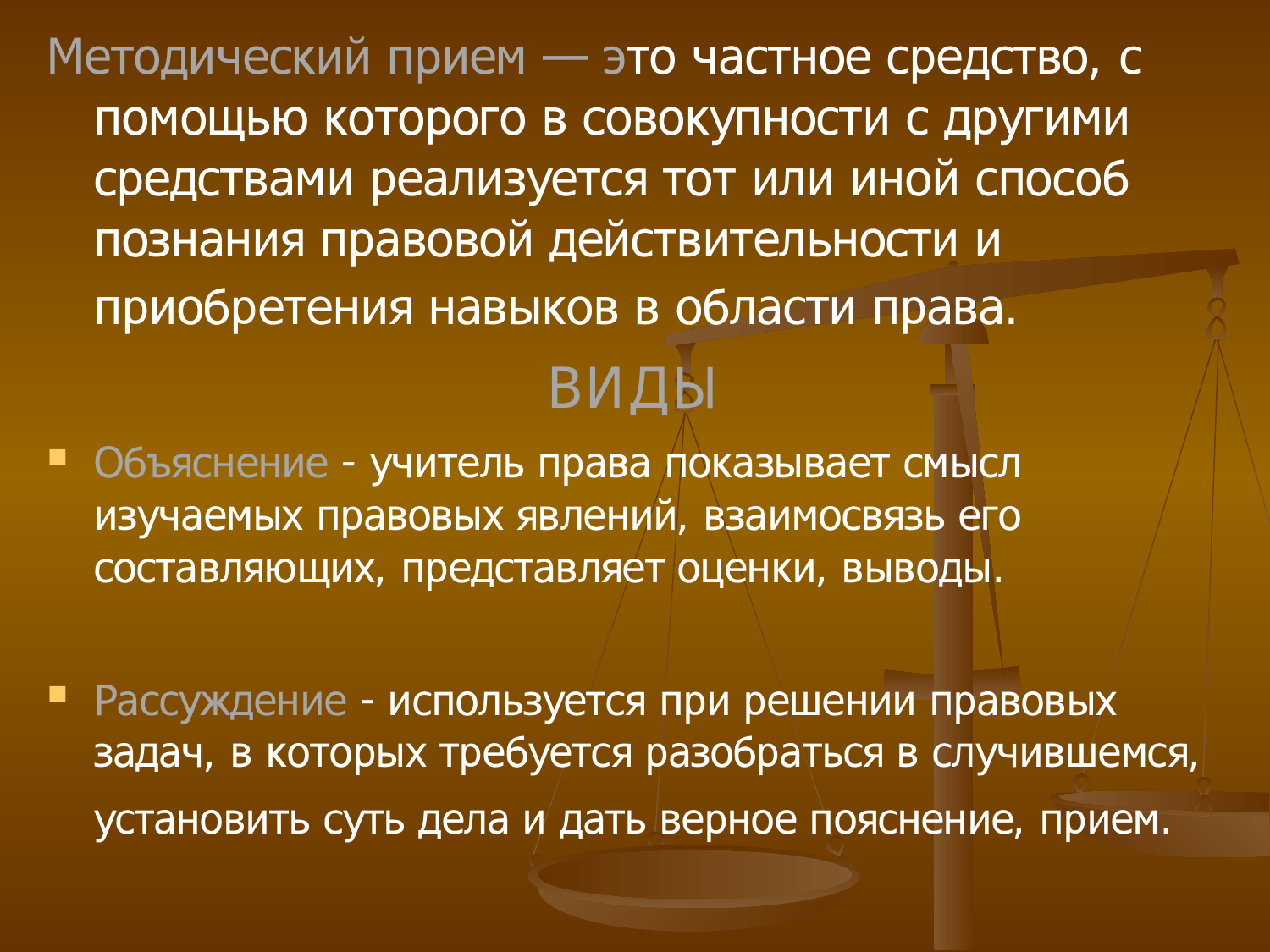

Методический прием — это частное средство, с помощью которого в совокупности с другими средствами реализуется тот или иной способ познания правовой действительности и приобретения навыков в области права.
ВИДЫ
Объяснение - учитель права показывает смысл изучаемых правовых явлений, взаимосвязь его составляющих, представляет оценки, выводы.

Рассуждение - используется при решении правовых задач, в которых требуется разобраться в случившемся, установить суть дела и дать верное пояснение, прием.